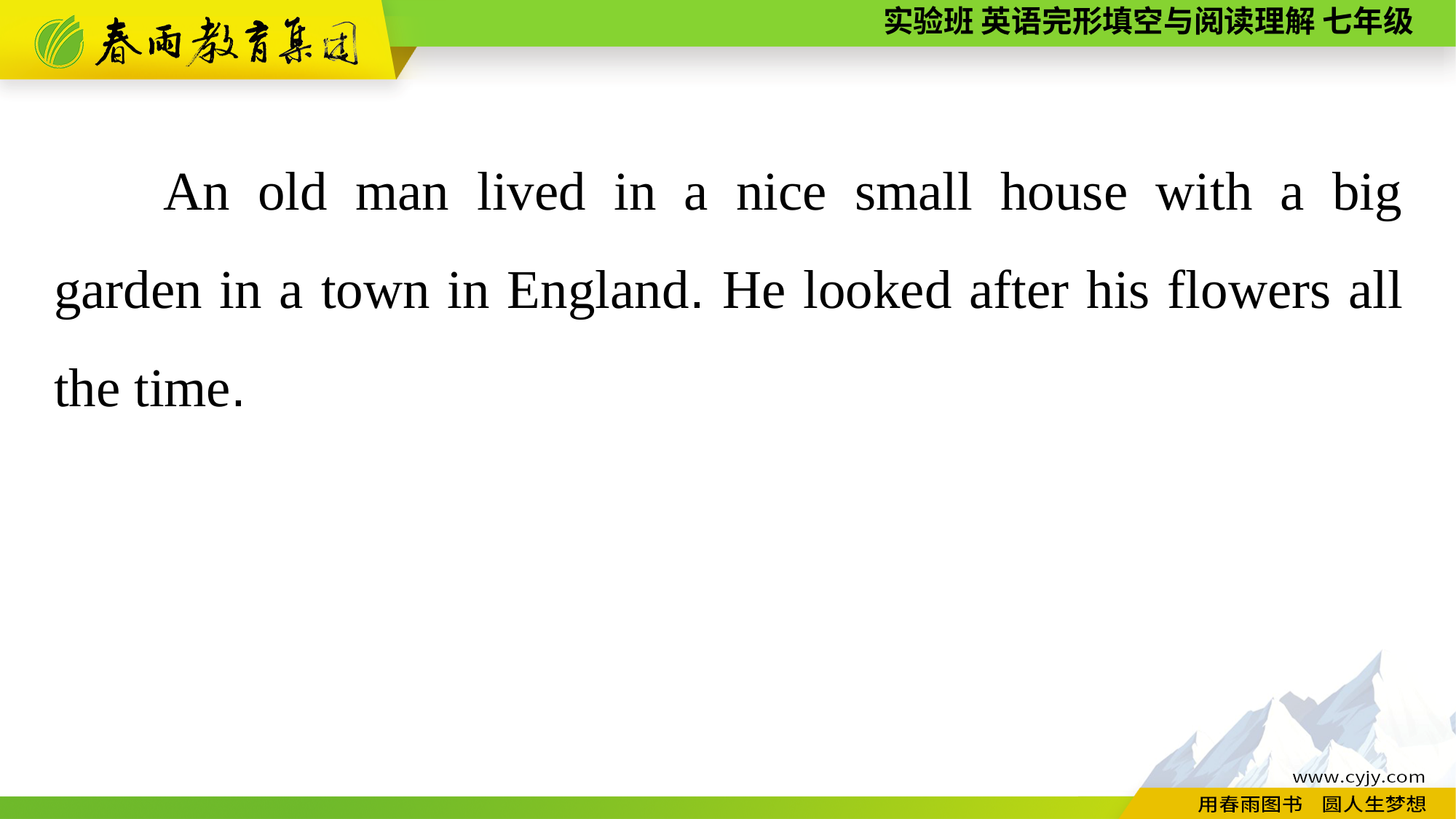

An old man lived in a nice small house with a big garden in a town in England. He looked after his flowers all the time.